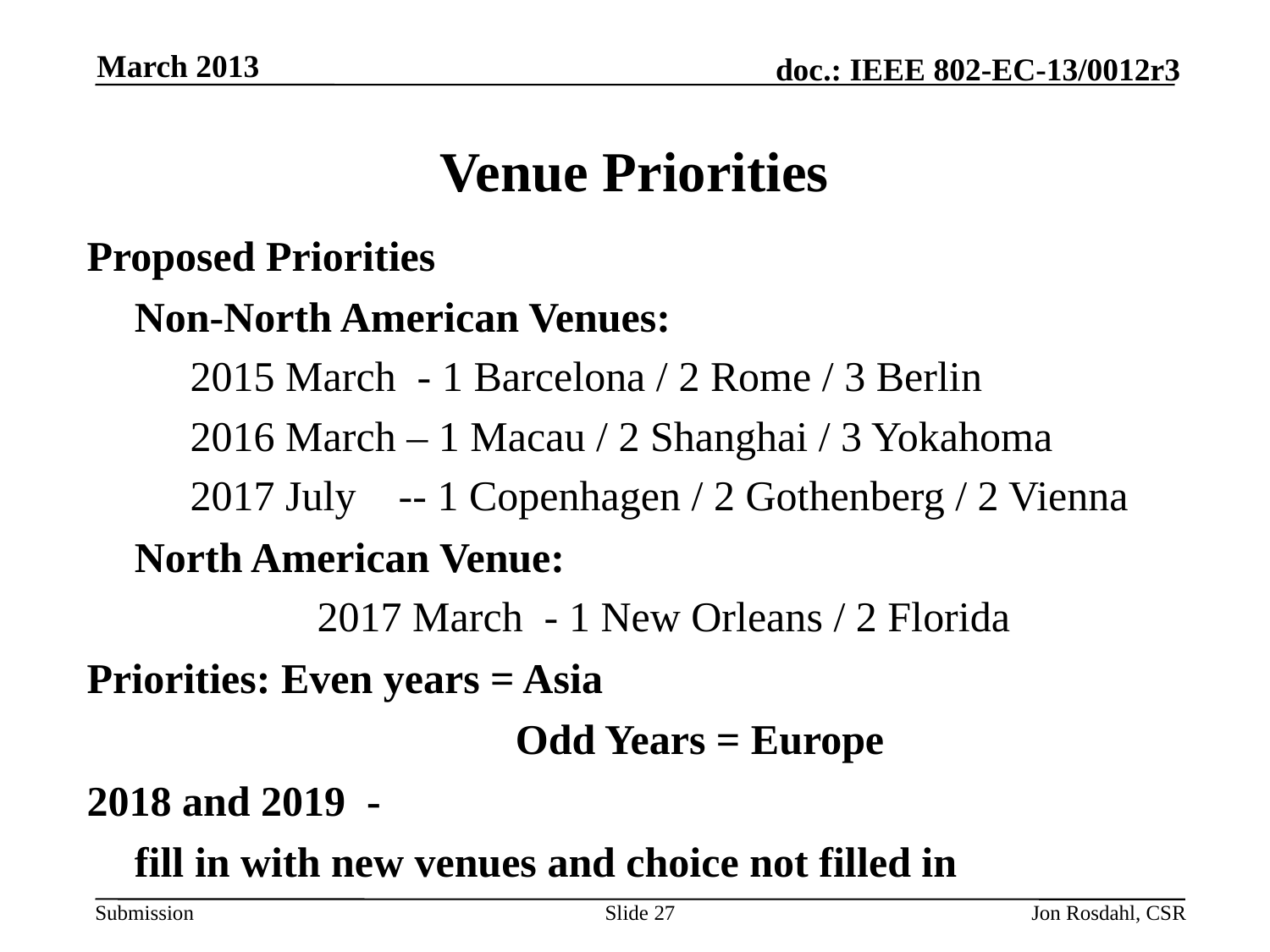

March 2013
# Venue Priorities
Proposed Priorities
	Non-North American Venues:
	2015 March  - 1 Barcelona / 2 Rome / 3 Berlin
	2016 March – 1 Macau / 2 Shanghai / 3 Yokahoma
	2017 July    -- 1 Copenhagen / 2 Gothenberg / 2 Vienna
	North American Venue:
		2017 March  - 1 New Orleans / 2 Florida
Priorities: Even years = Asia
				Odd Years = Europe
2018 and 2019  -
	fill in with new venues and choice not filled in
Slide 27
Jon Rosdahl, CSR